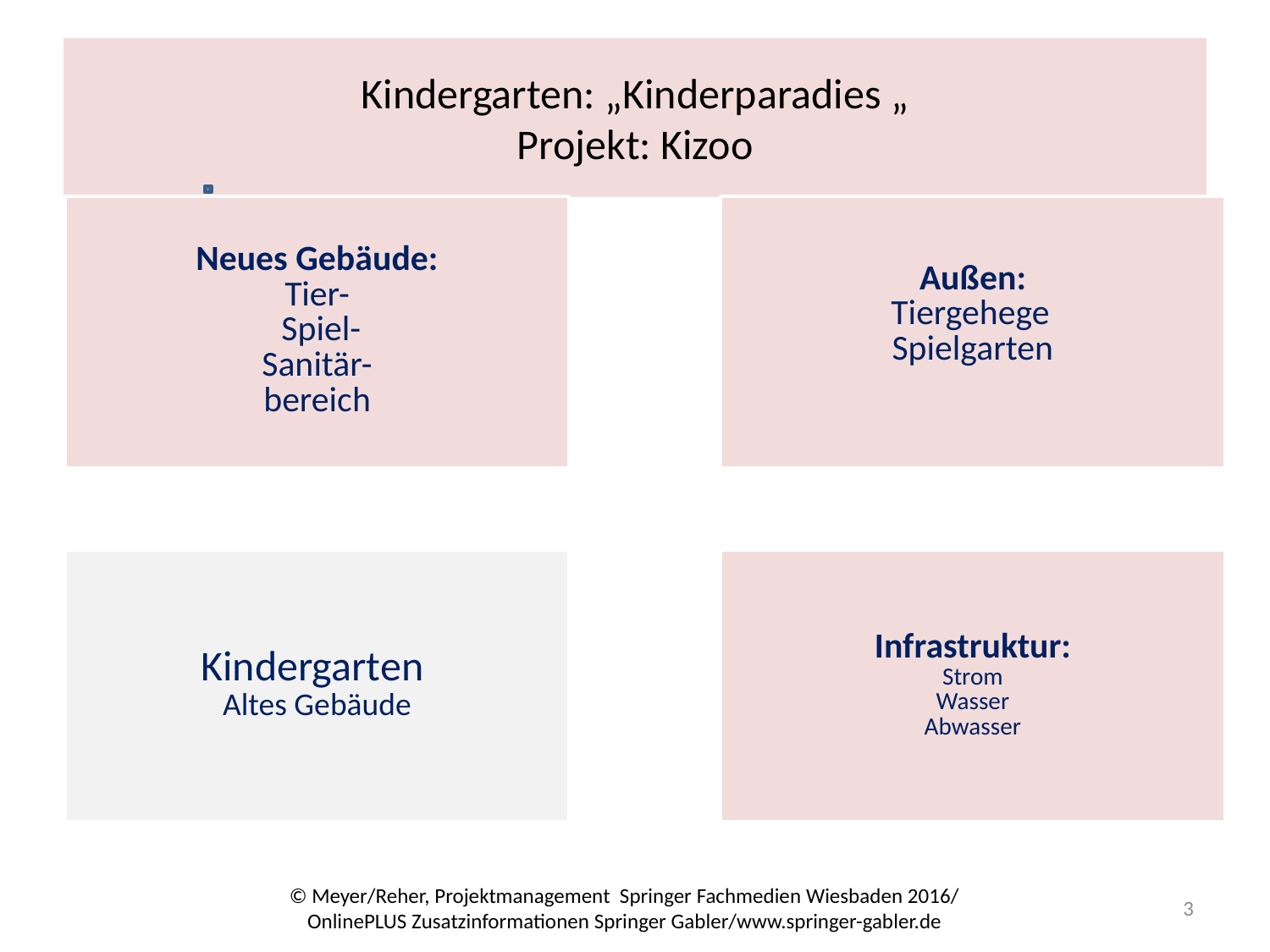

# Kindergarten: „Kinderparadies „ Projekt: Kizoo

Außen:
Tiergehege
Spielgarten
Kindergarten
Altes Gebäude
Infrastruktur:
Strom
Wasser
Abwasser
Neues Gebäude:
Tier-
 Spiel-
Sanitär-
bereich
© Meyer/Reher, Projektmanagement  Springer Fachmedien Wiesbaden 2016/
OnlinePLUS Zusatzinformationen Springer Gabler/www.springer-gabler.de
3